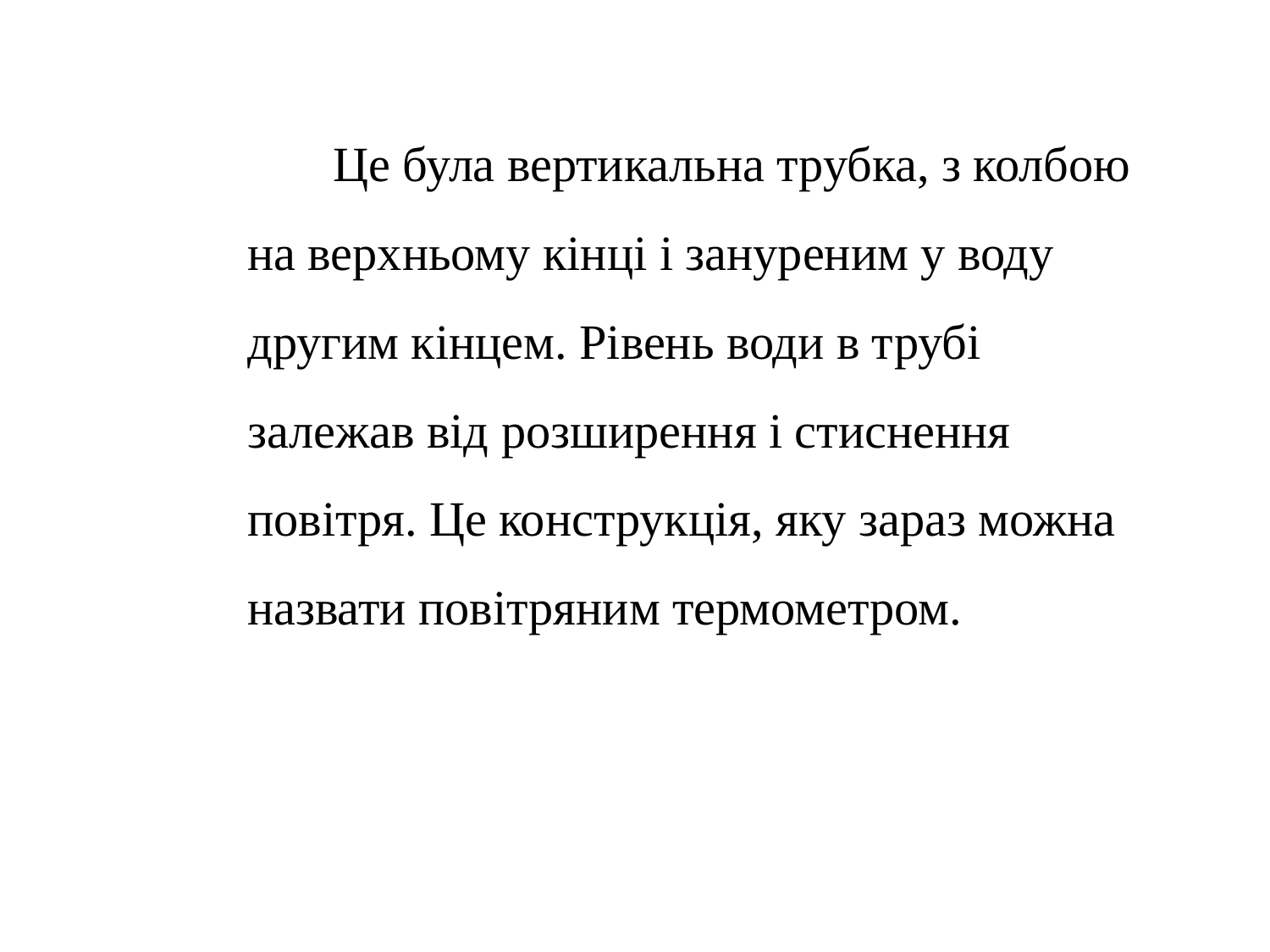

Це була вертикальна трубка, з колбою на верхньому кінці і зануреним у воду другим кінцем. Рівень води в трубі залежав від розширення і стиснення повітря. Це конструкція, яку зараз можна назвати повітряним термометром.